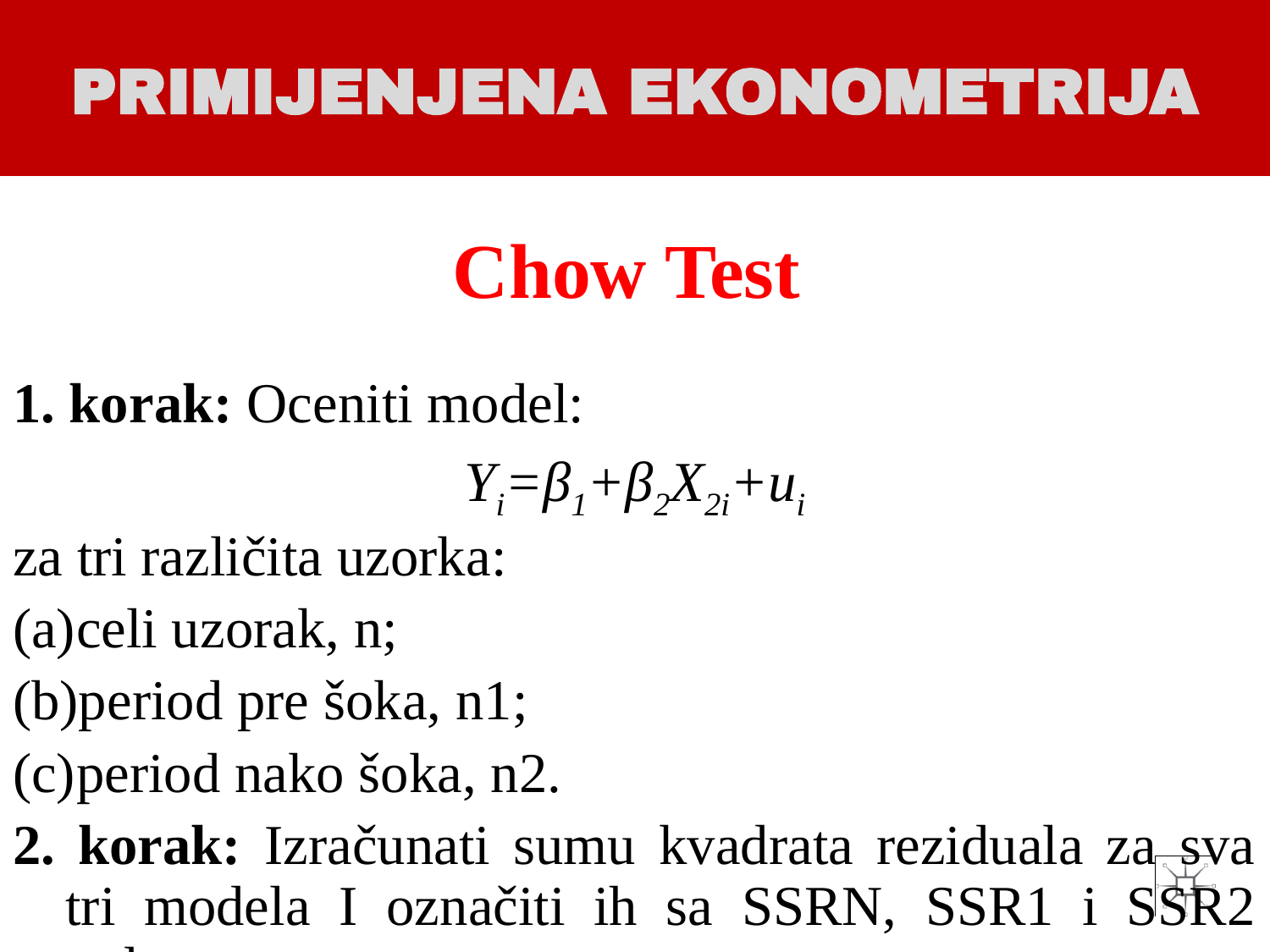

PRIMIJENJENA EKONOMETRIJA
# Chow Test
1. korak: Oceniti model:
Yi=β1+β2X2i+ui
za tri različita uzorka:
celi uzorak, n;
period pre šoka, n1;
period nako šoka, n2.
2. korak: Izračunati sumu kvadrata reziduala za sva tri modela I označiti ih sa SSRN, SSR1 i SSR2 redom.